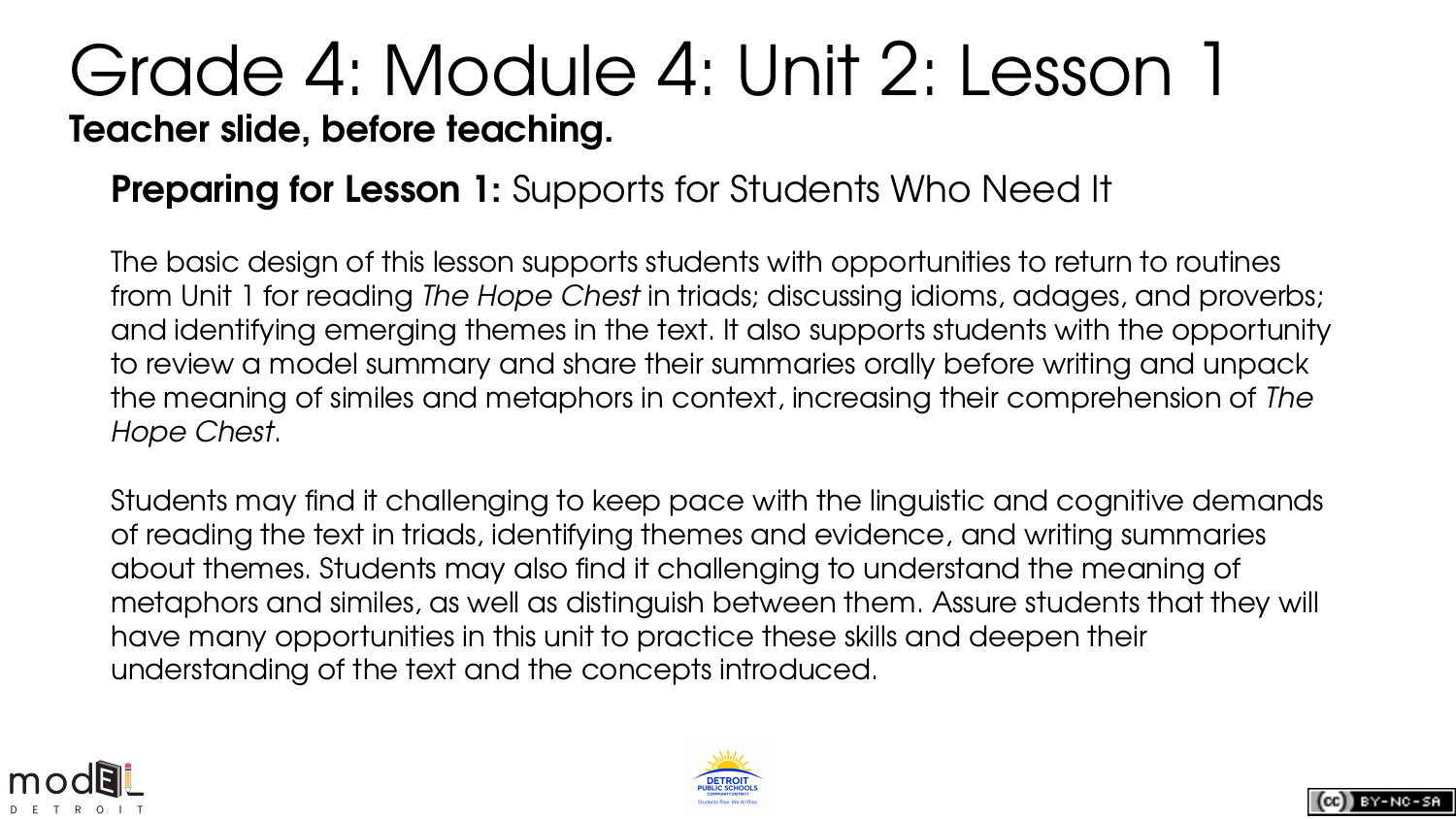

# Grade 4: Module 4: Unit 2: Lesson 1
Teacher slide, before teaching.

Preparing for Lesson 1: Supports for Students Who Need It

The basic design of this lesson supports students with opportunities to return to routines from Unit 1 for reading The Hope Chest in triads; discussing idioms, adages, and proverbs; and identifying emerging themes in the text. It also supports students with the opportunity to review a model summary and share their summaries orally before writing and unpack the meaning of similes and metaphors in context, increasing their comprehension of The Hope Chest.
Students may find it challenging to keep pace with the linguistic and cognitive demands of reading the text in triads, identifying themes and evidence, and writing summaries about themes. Students may also find it challenging to understand the meaning of metaphors and similes, as well as distinguish between them. Assure students that they will have many opportunities in this unit to practice these skills and deepen their understanding of the text and the concepts introduced.